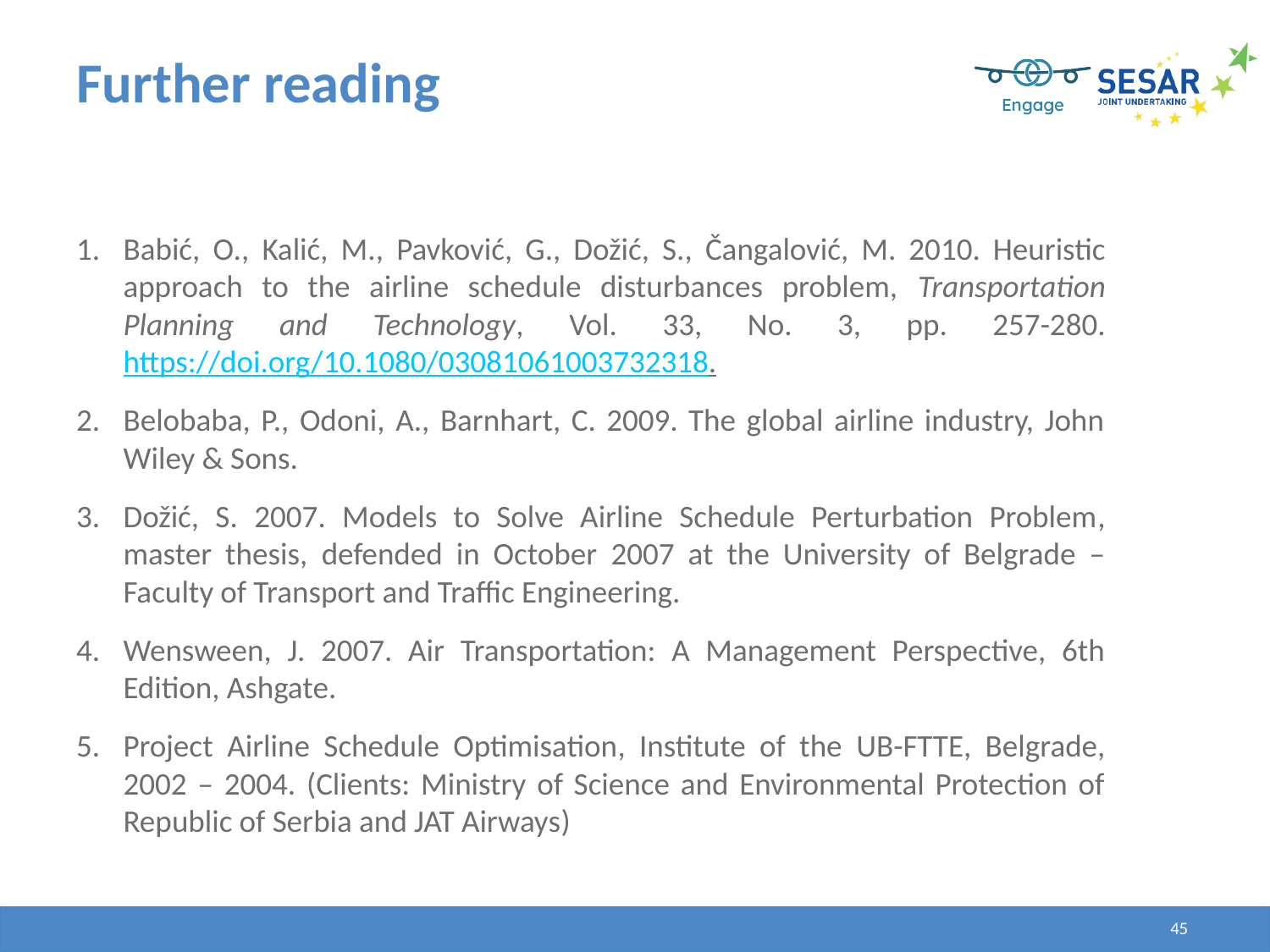

# Further reading
Babić, O., Kalić, M., Pavković, G., Dožić, S., Čangalović, M. 2010. Heuristic approach to the airline schedule disturbances problem, Transportation Planning and Technology, Vol. 33, No. 3, pp. 257-280. https://doi.org/10.1080/03081061003732318.
Belobaba, P., Odoni, A., Barnhart, C. 2009. The global airline industry, John Wiley & Sons.
Dožić, S. 2007. Models to Solve Airline Schedule Perturbation Problem, master thesis, defended in October 2007 at the University of Belgrade – Faculty of Transport and Traffic Engineering.
Wensween, J. 2007. Air Transportation: A Management Perspective, 6th Edition, Ashgate.
Project Airline Schedule Optimisation, Institute of the UB-FTTE, Belgrade, 2002 – 2004. (Clients: Ministry of Science and Environmental Protection of Republic of Serbia and JAT Airways)

45